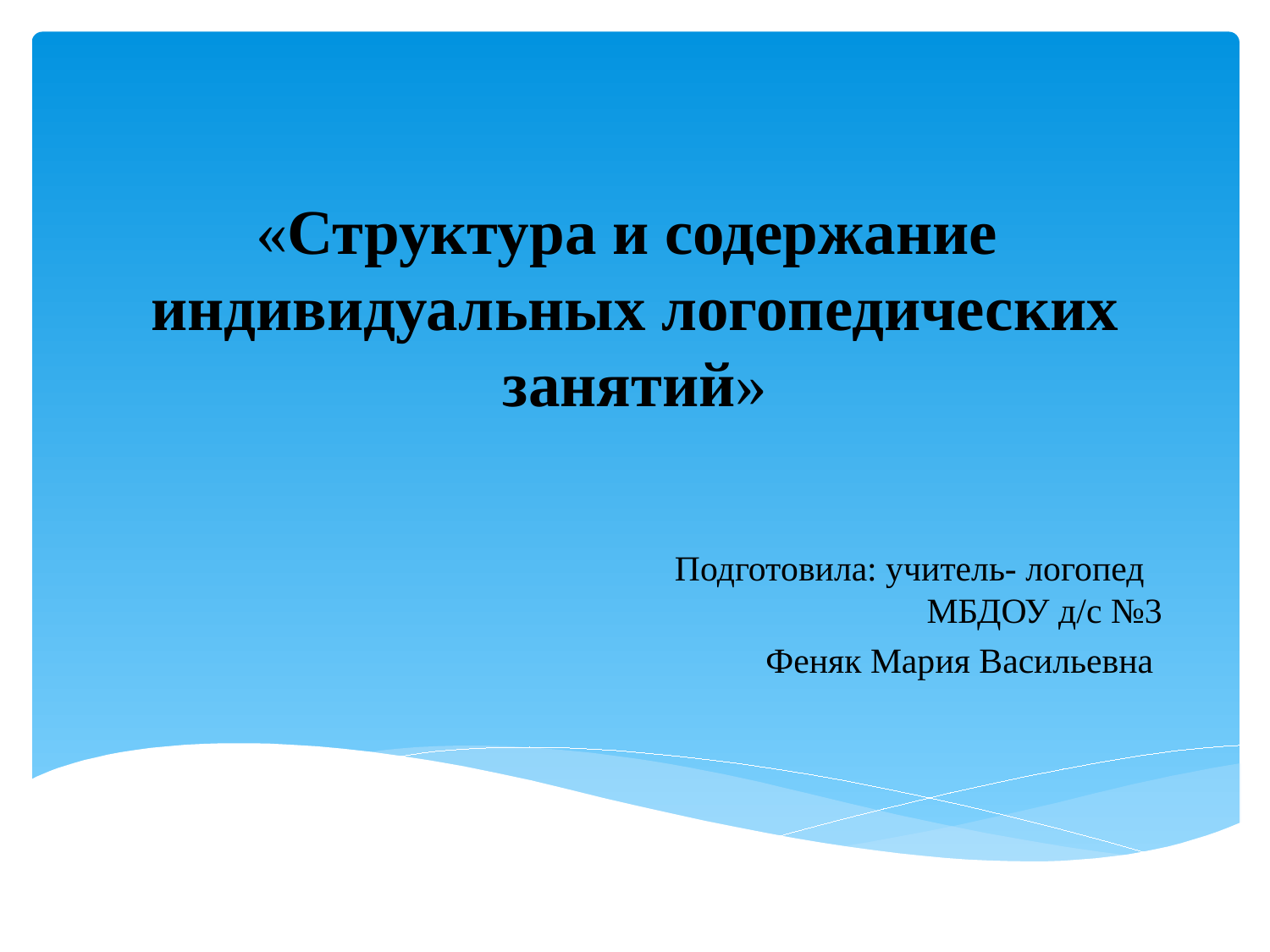

# «Структура и содержание индивидуальных логопедических занятий»
Подготовила: учитель- логопед   МБДОУ д/с №3
Феняк Мария Васильевна